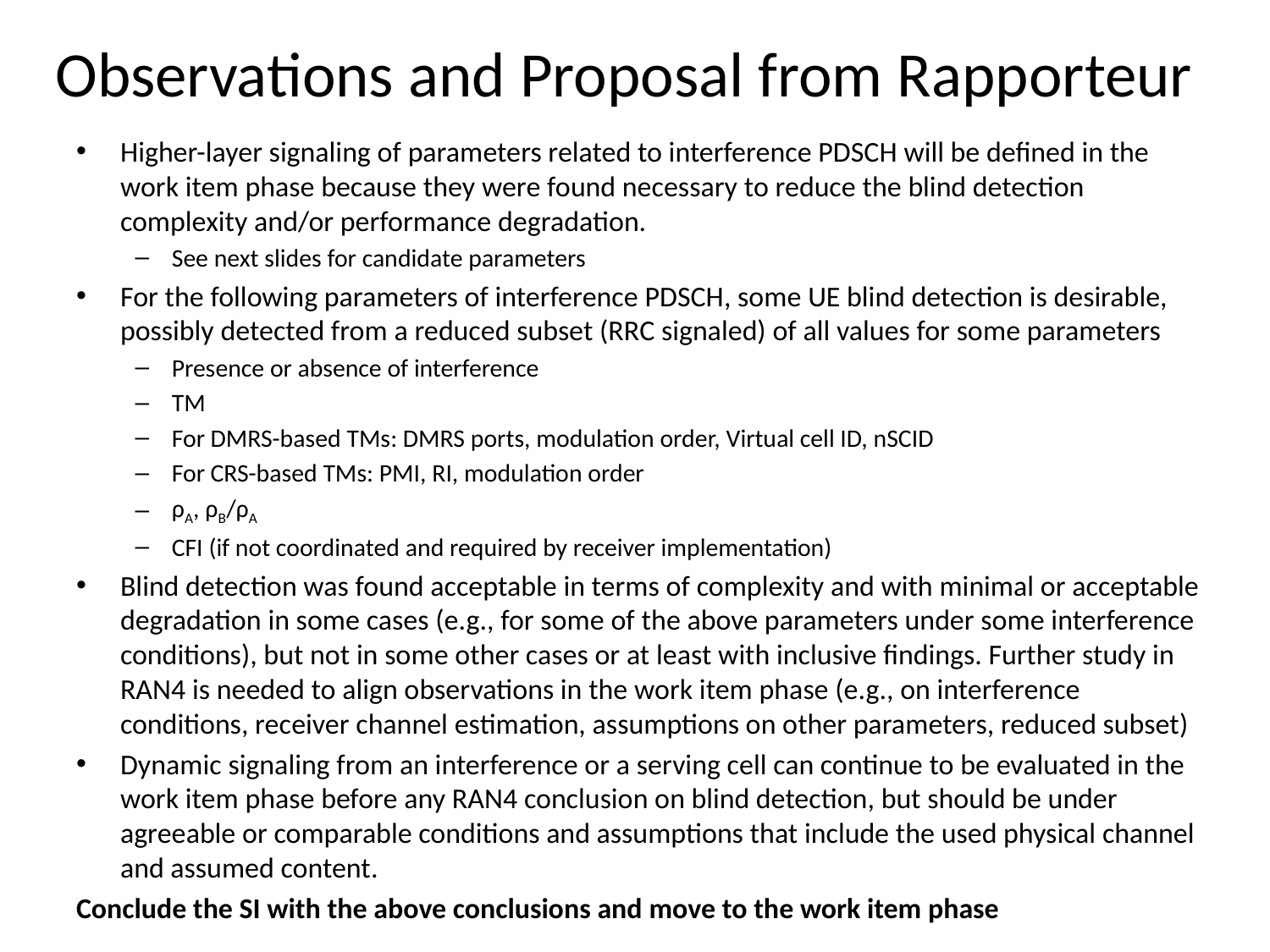

# Observations and Proposal from Rapporteur
Higher-layer signaling of parameters related to interference PDSCH will be defined in the work item phase because they were found necessary to reduce the blind detection complexity and/or performance degradation.
See next slides for candidate parameters
For the following parameters of interference PDSCH, some UE blind detection is desirable, possibly detected from a reduced subset (RRC signaled) of all values for some parameters
Presence or absence of interference
TM
For DMRS-based TMs: DMRS ports, modulation order, Virtual cell ID, nSCID
For CRS-based TMs: PMI, RI, modulation order
ρA, ρB/ρA
CFI (if not coordinated and required by receiver implementation)
Blind detection was found acceptable in terms of complexity and with minimal or acceptable degradation in some cases (e.g., for some of the above parameters under some interference conditions), but not in some other cases or at least with inclusive findings. Further study in RAN4 is needed to align observations in the work item phase (e.g., on interference conditions, receiver channel estimation, assumptions on other parameters, reduced subset)
Dynamic signaling from an interference or a serving cell can continue to be evaluated in the work item phase before any RAN4 conclusion on blind detection, but should be under agreeable or comparable conditions and assumptions that include the used physical channel and assumed content.
Conclude the SI with the above conclusions and move to the work item phase